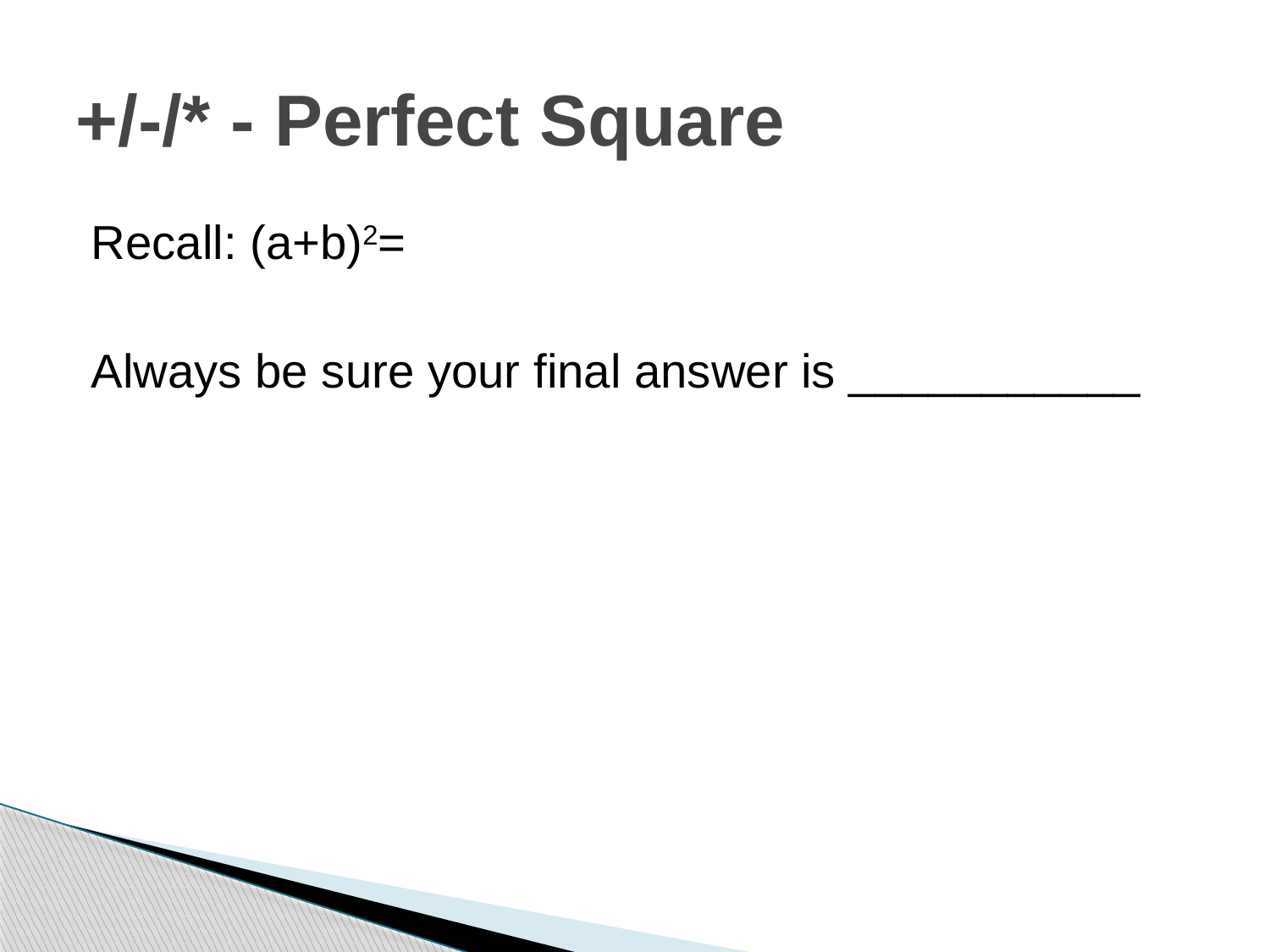

# +/-/* - Perfect Square
Recall: (a+b)2=

Always be sure your final answer is ___________